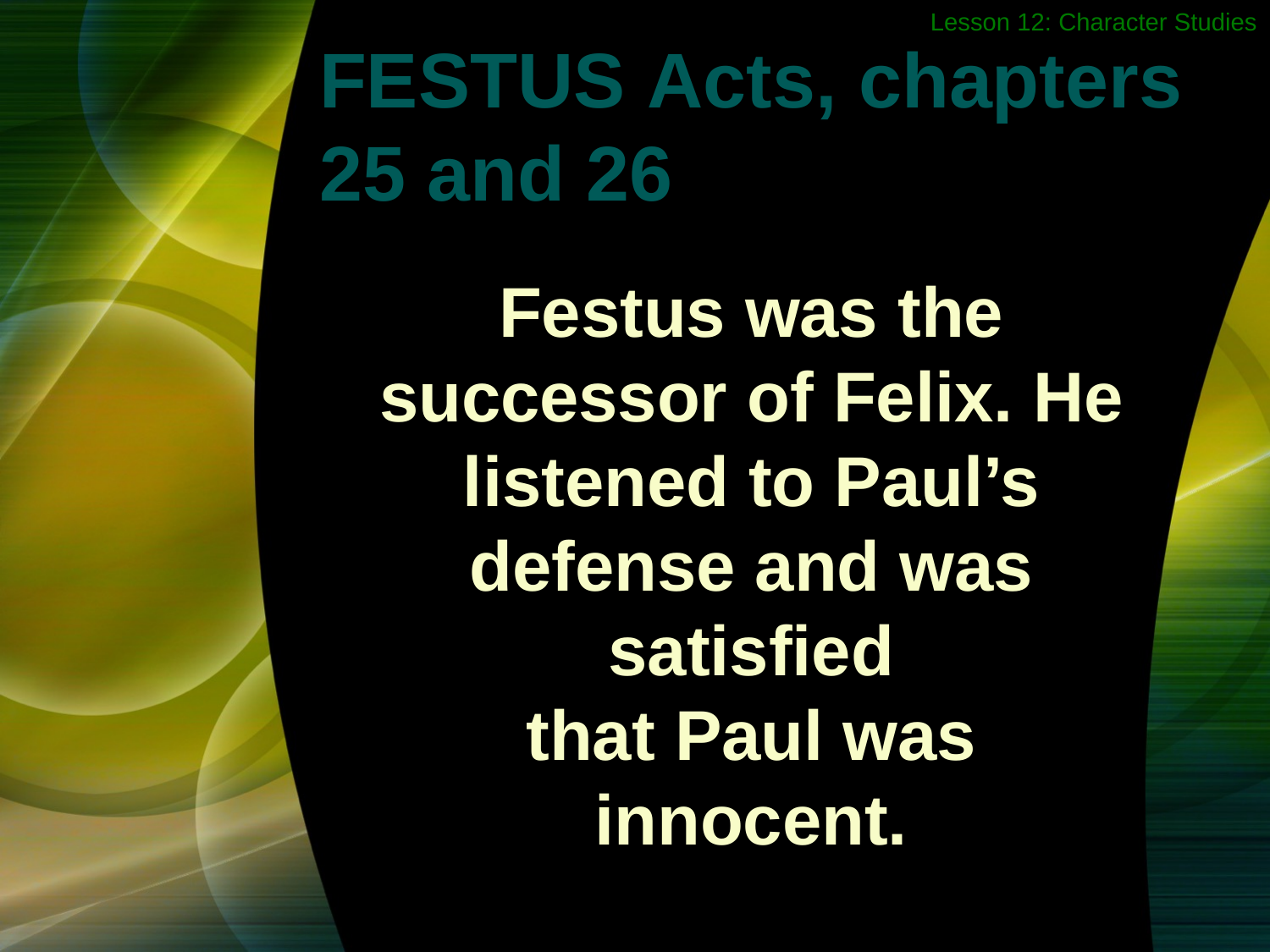

Lesson 12: Character Studies
FESTUS Acts, chapters 25 and 26
Festus was the successor of Felix. He listened to Paul’s defense and was satisfied
that Paul was innocent.